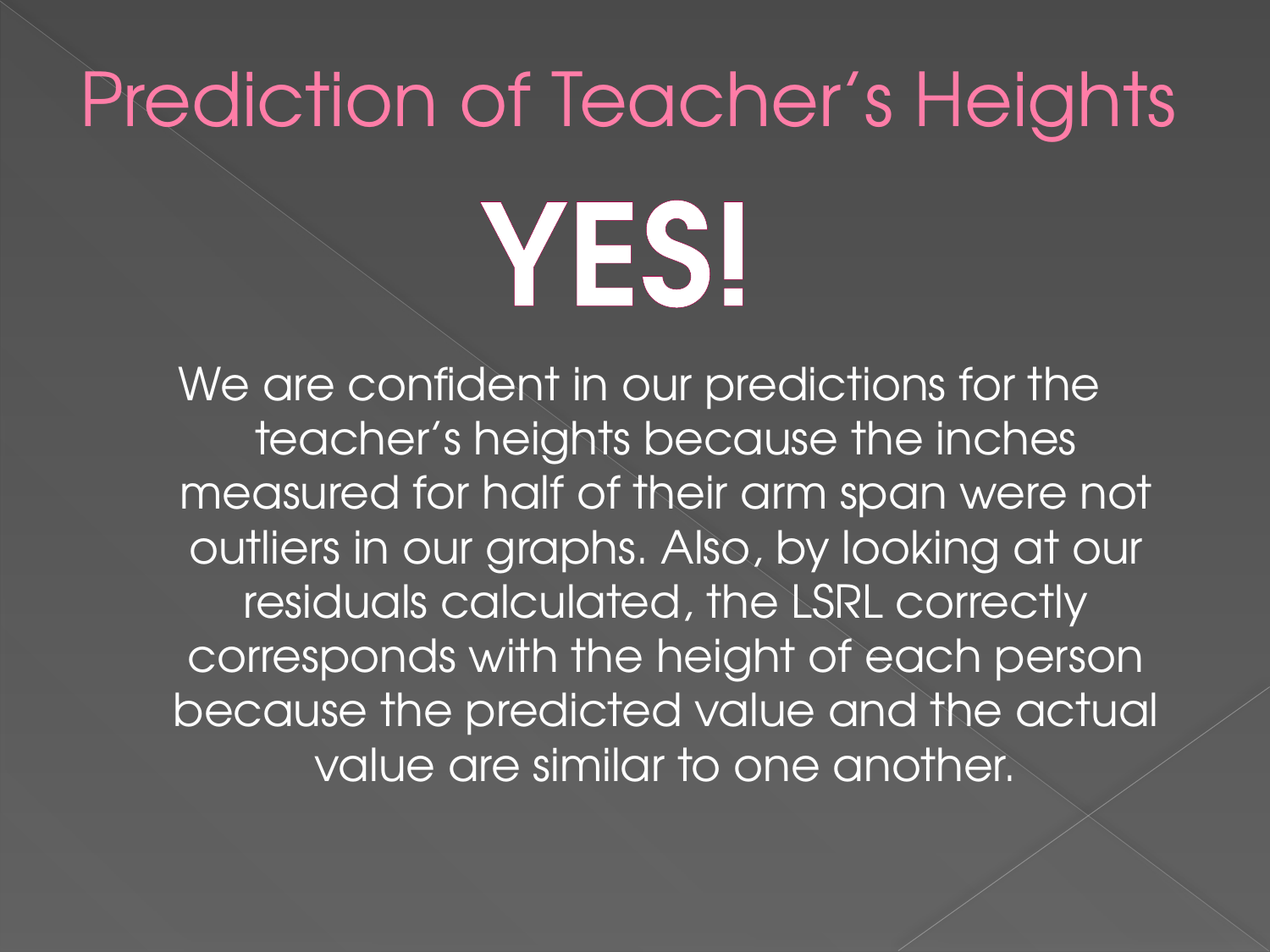

# Prediction of Teacher’s Heights
YES!
We are confident in our predictions for the teacher’s heights because the inches measured for half of their arm span were not outliers in our graphs. Also, by looking at our residuals calculated, the LSRL correctly corresponds with the height of each person because the predicted value and the actual value are similar to one another.